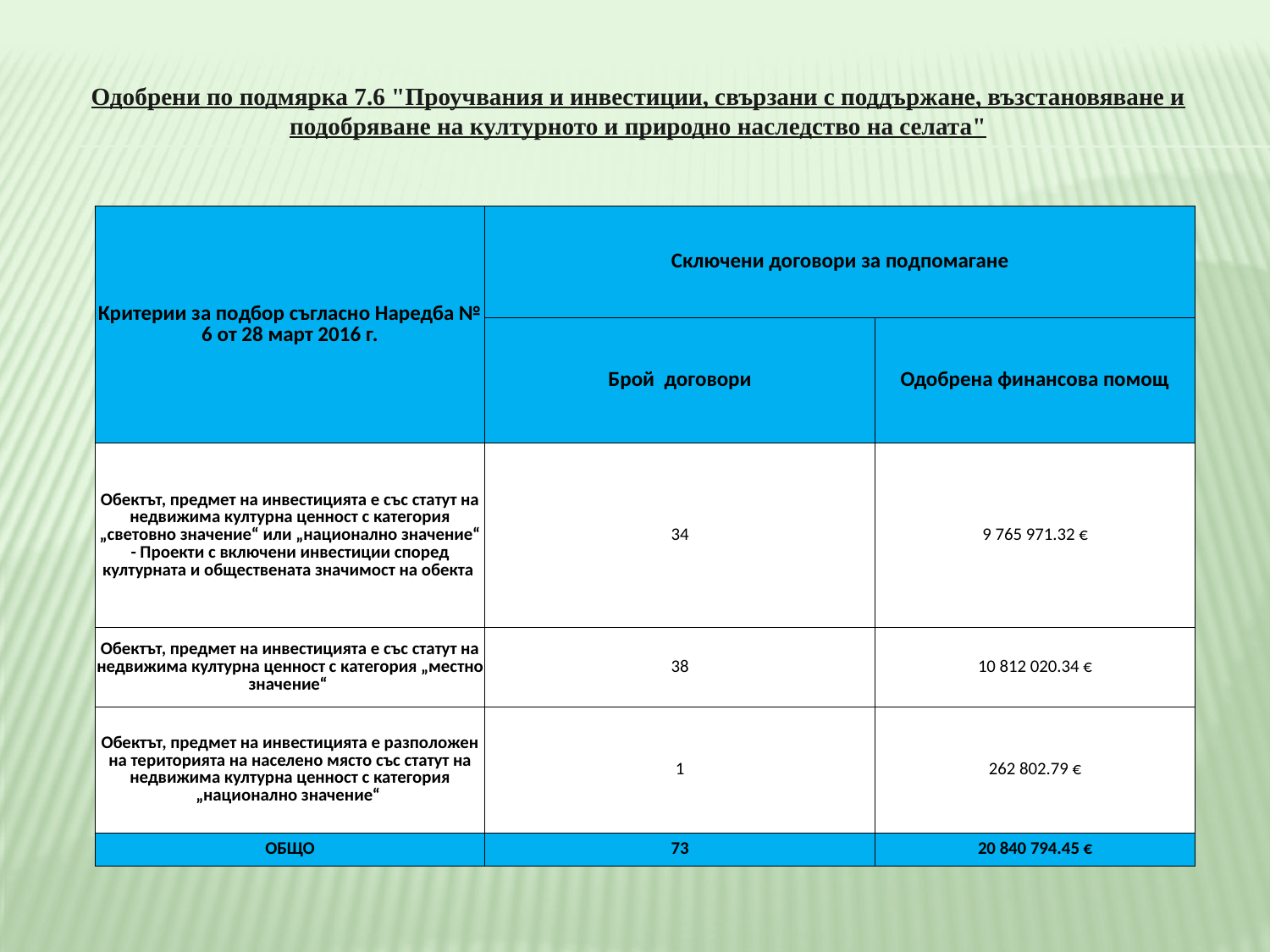

# Одобрени по подмярка 7.6 "Проучвания и инвестиции, свързани с поддържане, възстановяване и подобряване на културното и природно наследство на селата"
| Критерии за подбор съгласно Наредба № 6 от 28 март 2016 г. | Сключени договори за подпомагане |  |
| --- | --- | --- |
|  | Брой договори | Одобрена финансова помощ |
| Обектът, предмет на инвестицията е със статут на недвижима културна ценност с категория „световно значение“ или „национално значение“ - Проекти с включени инвестиции според културната и обществената значимост на обекта | 34 | 9 765 971.32 € |
| Обектът, предмет на инвестицията е със статут на недвижима културна ценност с категория „местно значение“ | 38 | 10 812 020.34 € |
| Обектът, предмет на инвестицията е разположен на територията на населено място със статут на недвижима културна ценност с категория „национално значение“ | 1 | 262 802.79 € |
| ОБЩО | 73 | 20 840 794.45 € |